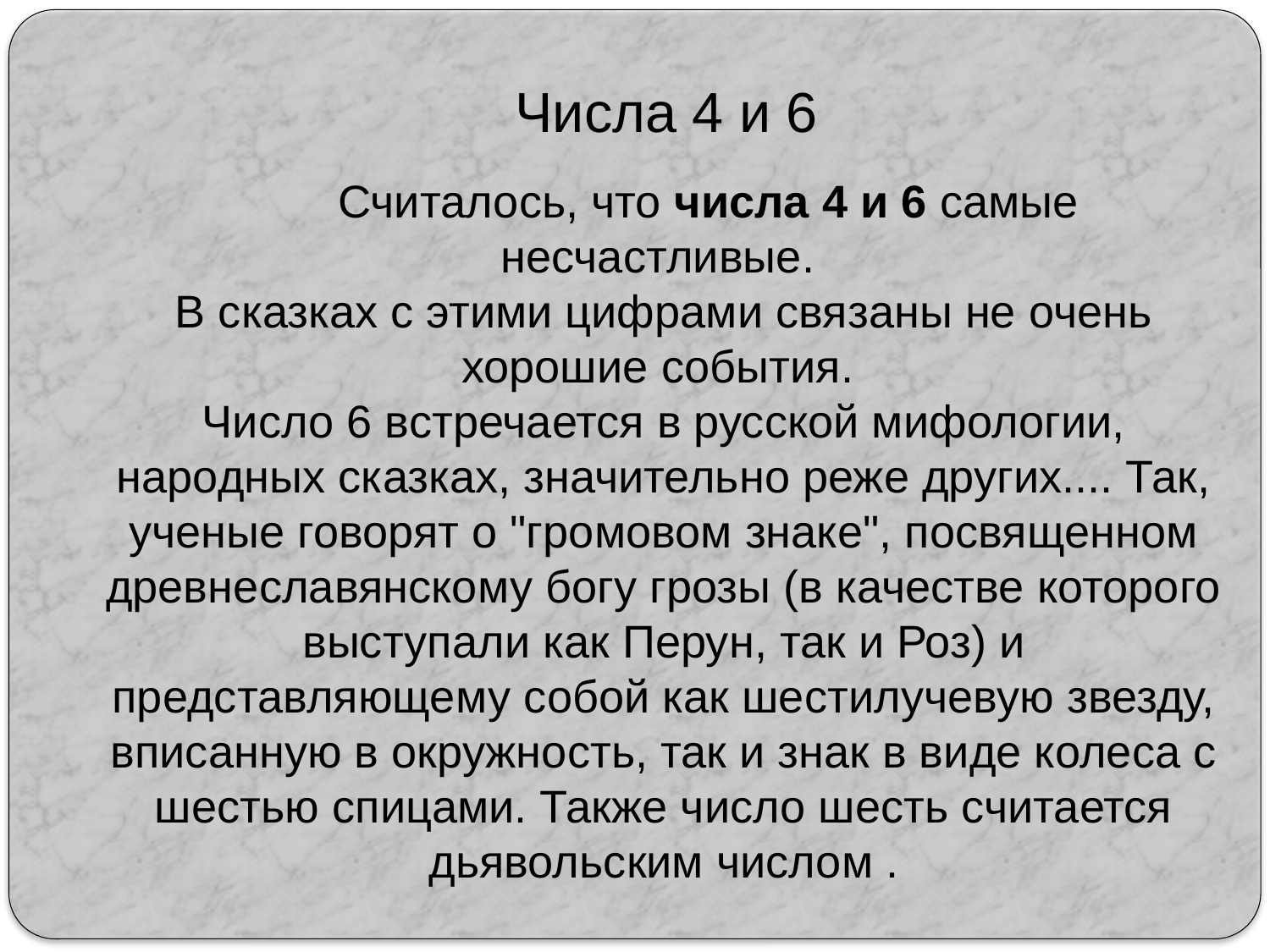

# Числа 4 и 6
          Считалось, что числа 4 и 6 самые несчастливые.
В сказках с этими цифрами связаны не очень хорошие события.
Число 6 встречается в русской мифологии, народных сказках, значительно реже других.... Так, ученые говорят о "громовом знаке", посвященном древнеславянскому богу грозы (в качестве которого выступали как Перун, так и Роз) и представляющему собой как шестилучевую звезду, вписанную в окружность, так и знак в виде колеса с шестью спицами. Также число шесть считается дьявольским числом .